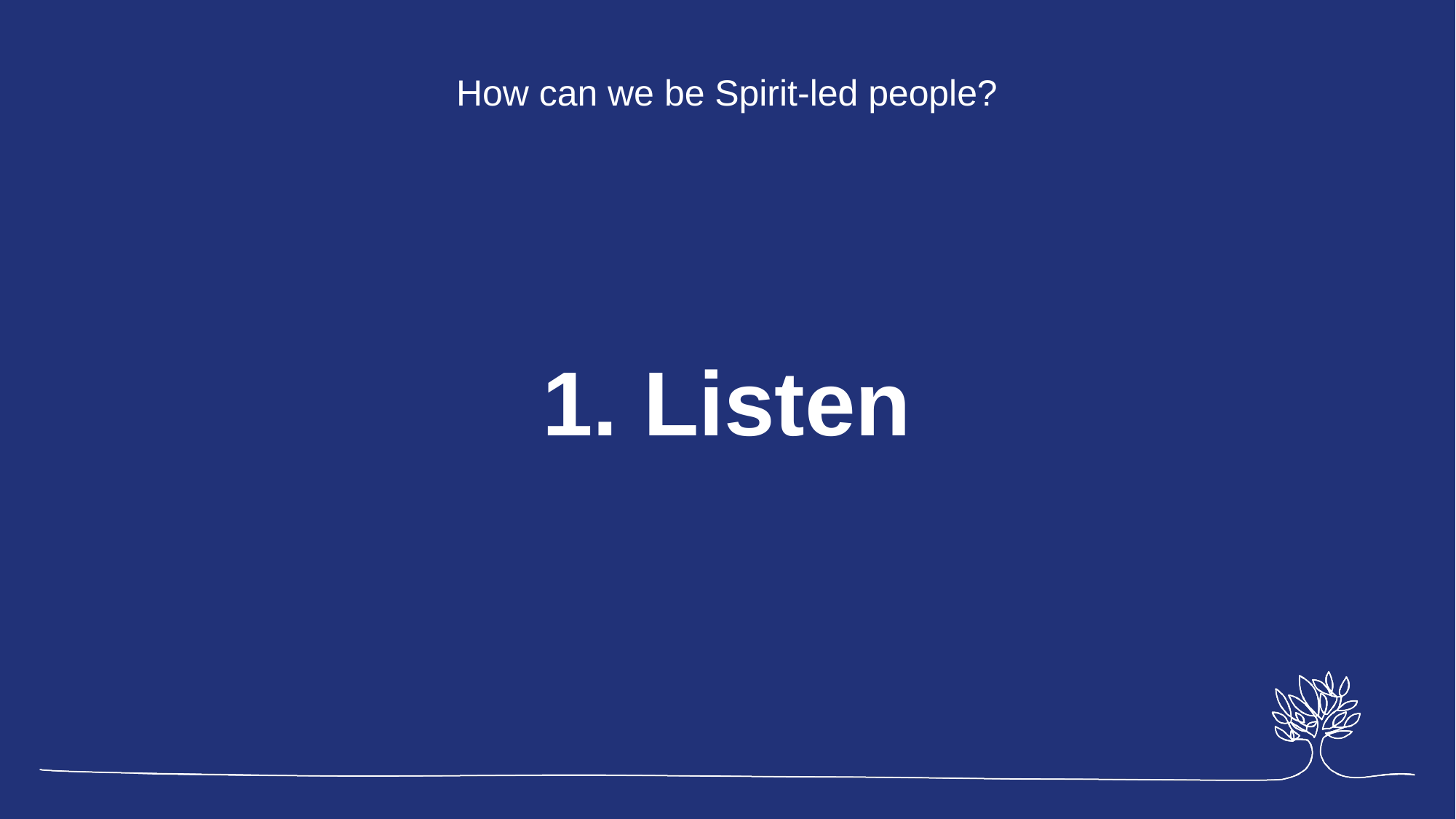

How can we be Spirit-led people?
# 1. Listen